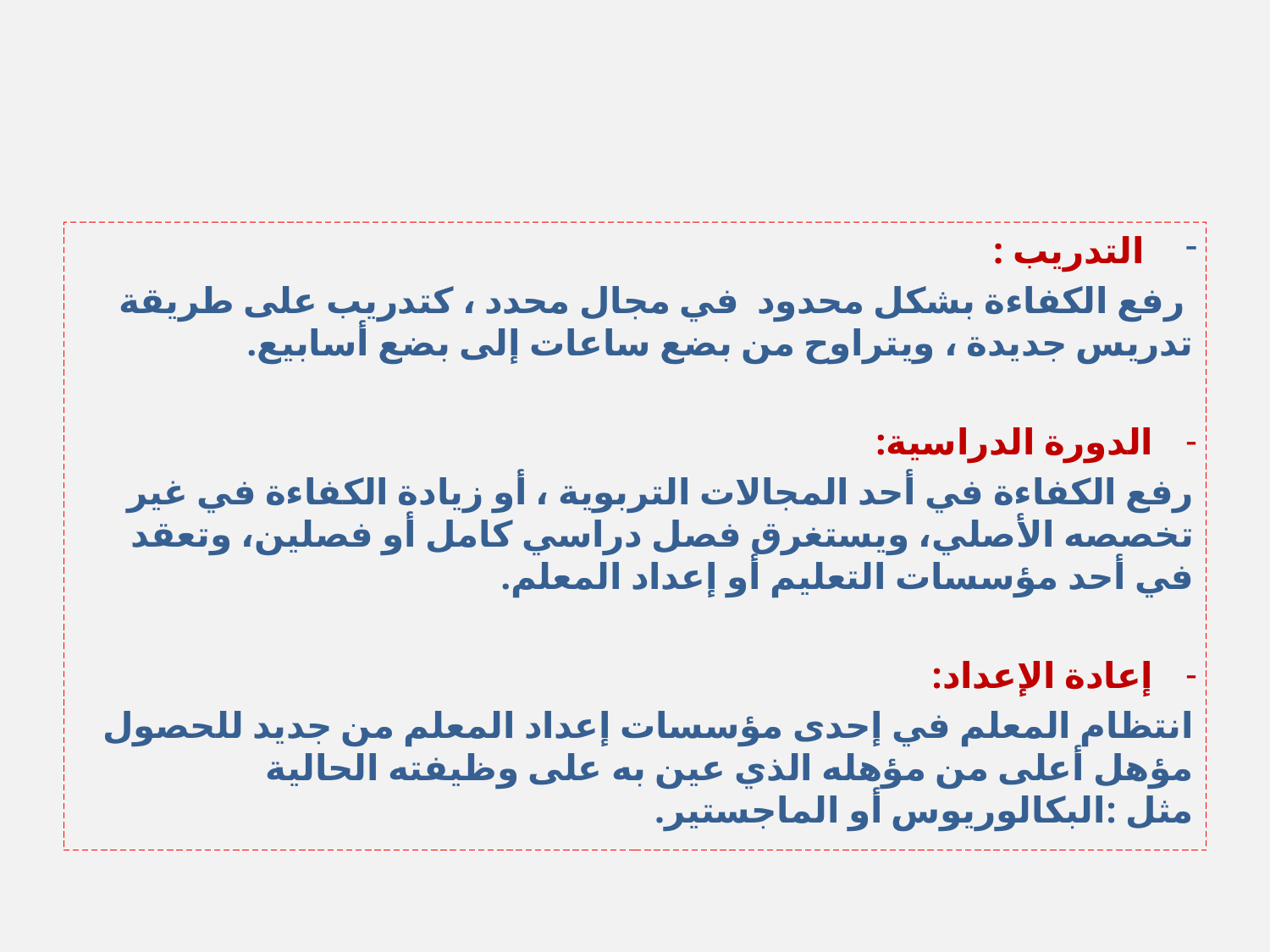

التدريب :
 رفع الكفاءة بشكل محدود  في مجال محدد ، كتدريب على طريقة تدريس جديدة ، ويتراوح من بضع ساعات إلى بضع أسابيع.

الدورة الدراسية:
رفع الكفاءة في أحد المجالات التربوية ، أو زيادة الكفاءة في غير تخصصه الأصلي، ويستغرق فصل دراسي كامل أو فصلين، وتعقد في أحد مؤسسات التعليم أو إعداد المعلم.

إعادة الإعداد:
انتظام المعلم في إحدى مؤسسات إعداد المعلم من جديد للحصول مؤهل أعلى من مؤهله الذي عين به على وظيفته الحالية  مثل :البكالوريوس أو الماجستير.